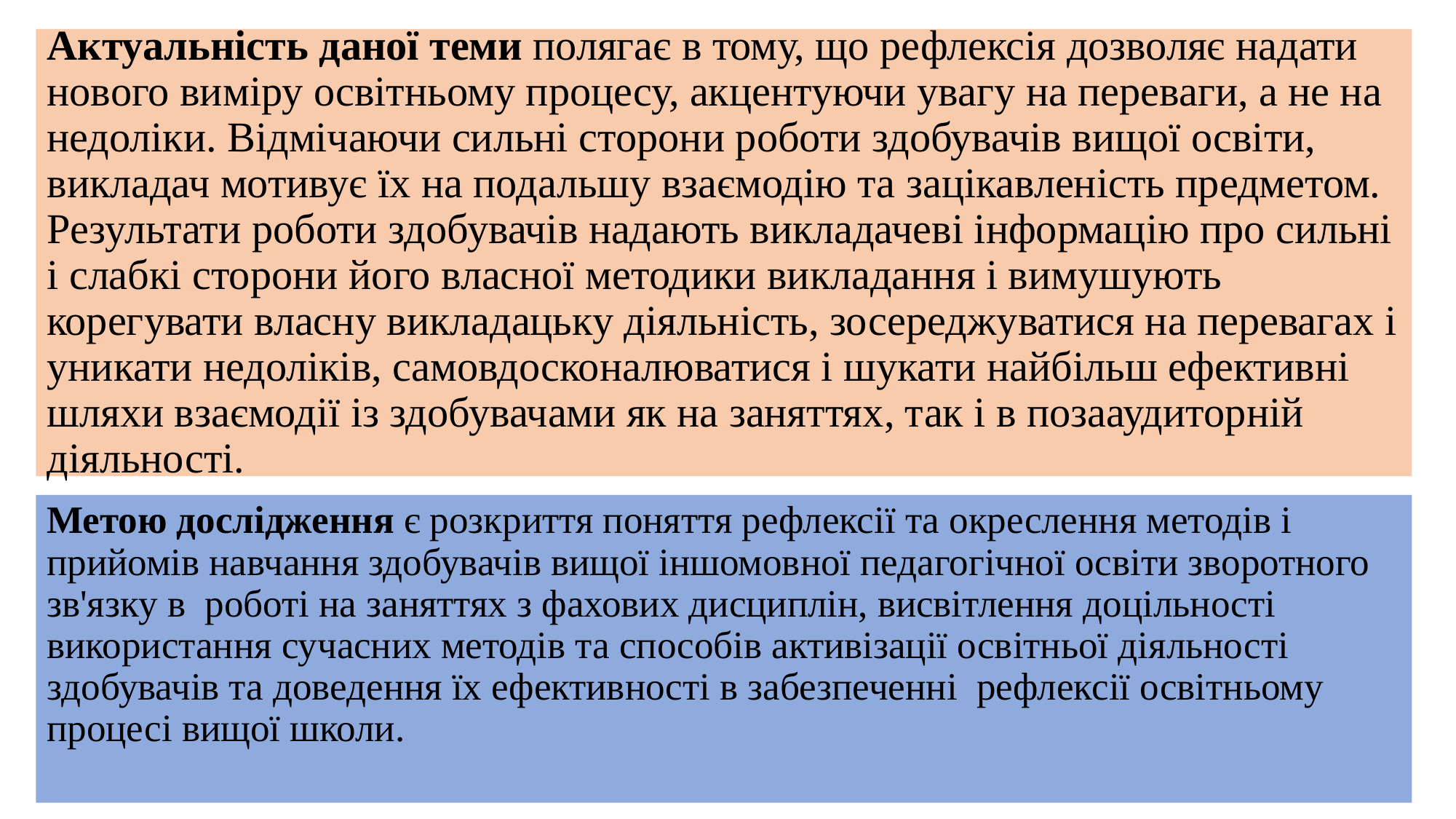

# Актуальність даної теми полягає в тому, що рефлексія дозволяє надати нового виміру освітньому процесу, акцентуючи увагу на переваги, а не на недоліки. Відмічаючи сильні сторони роботи здобувачів вищої освіти, викладач мотивує їх на подальшу взаємодію та зацікавленість предметом. Результати роботи здобувачів надають викладачеві інформацію про сильні і слабкі сторони його власної методики викладання і вимушують корегувати власну викладацьку діяльність, зосереджуватися на перевагах і уникати недоліків, самовдосконалюватися і шукати найбільш ефективні шляхи взаємодії із здобувачами як на заняттях, так і в позааудиторній діяльності.
Метою дослідження є розкриття поняття рефлексії та окреслення методів і прийомів навчання здобувачів вищої іншомовної педагогічної освіти зворотного зв'язку в  роботі на заняттях з фахових дисциплін, висвітлення доцільності використання сучасних методів та способів активізації освітньої діяльності здобувачів та доведення їх ефективності в забезпеченні  рефлексії освітньому процесі вищої школи.